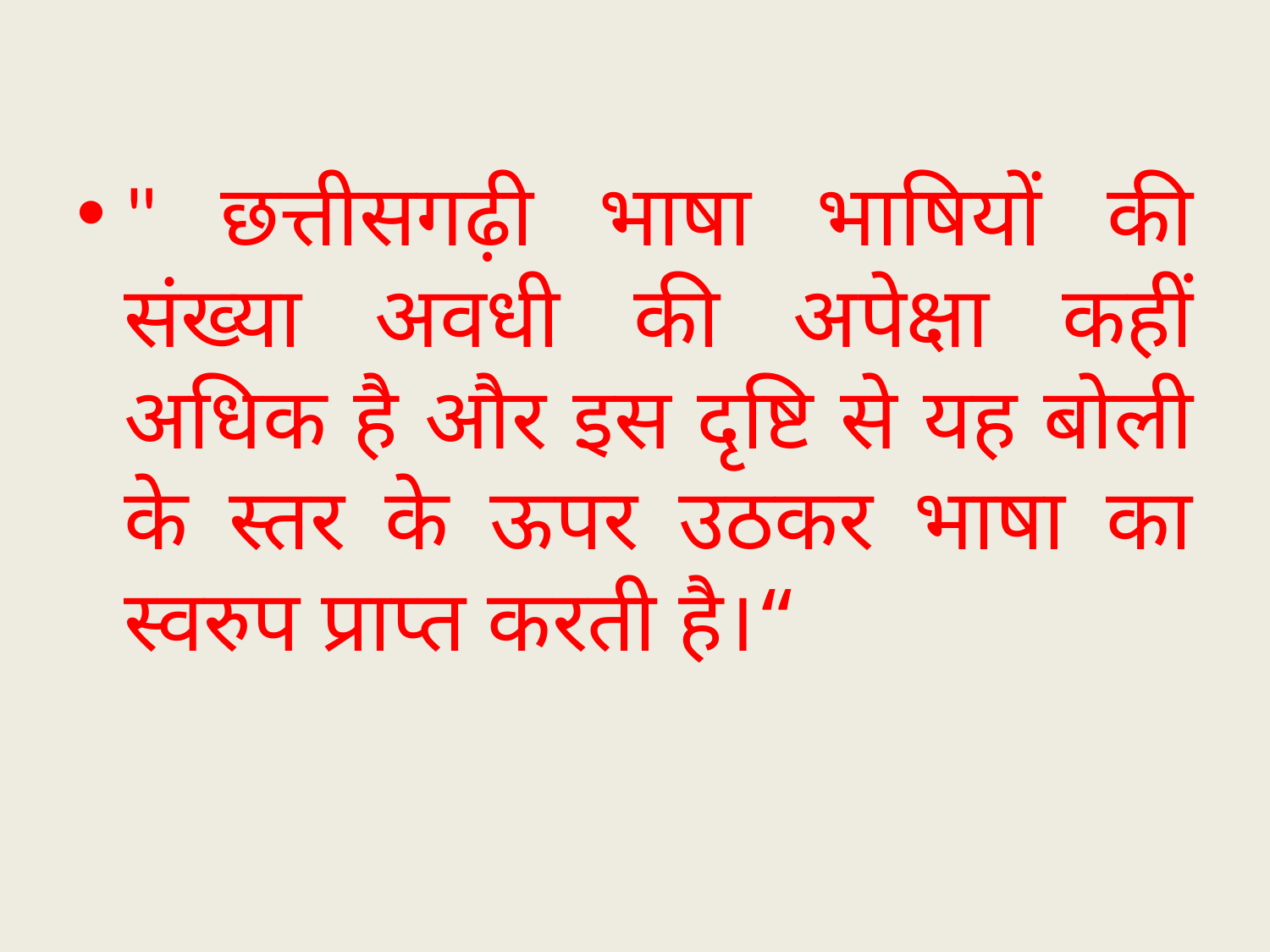

#
" छत्तीसगढ़ी भाषा भाषियों की संख्या अवधी की अपेक्षा कहीं अधिक है और इस दृष्टि से यह बोली के स्तर के ऊपर उठकर भाषा का स्वरुप प्राप्त करती है।“